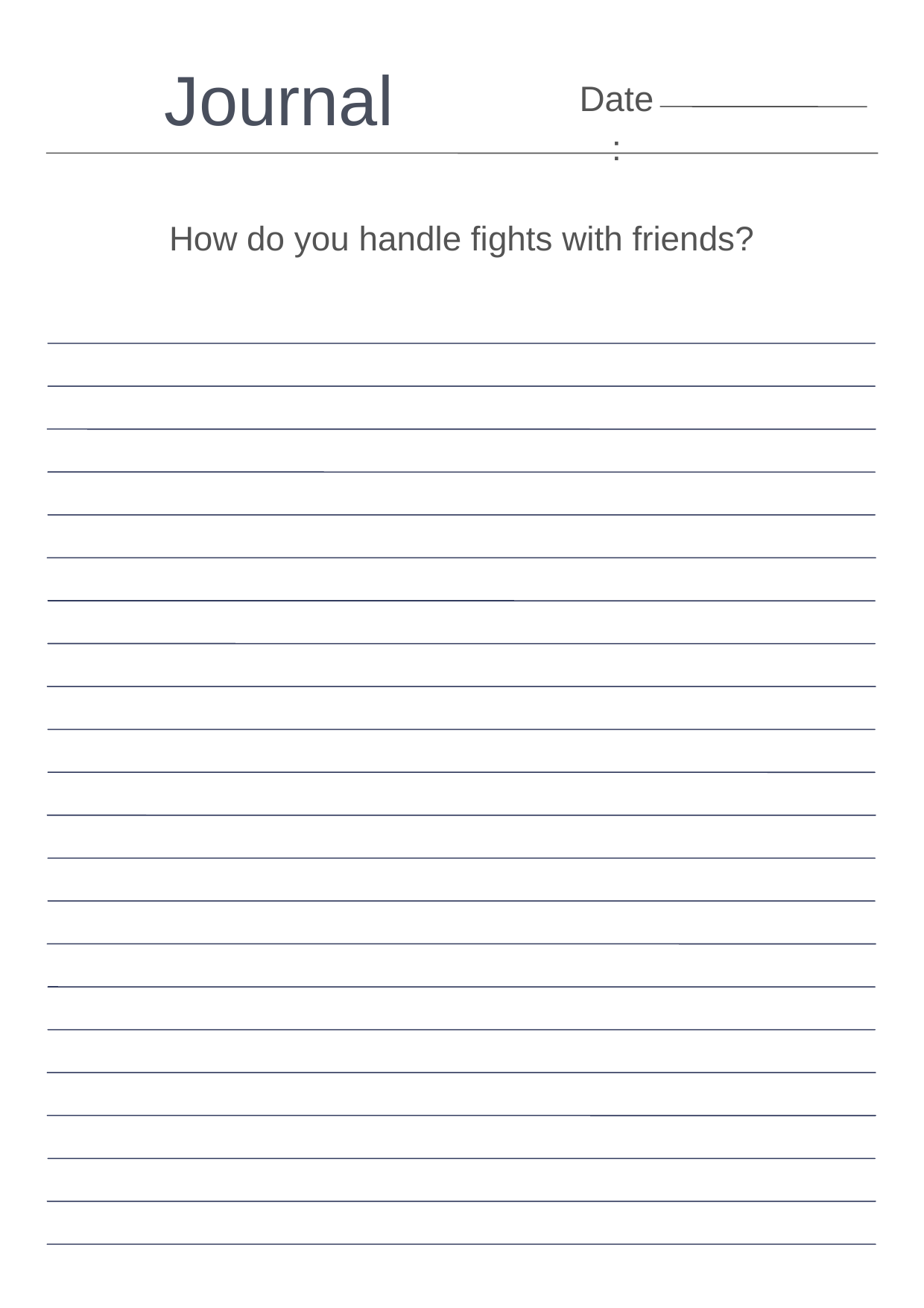

Journal
Date:

How do you handle fights with friends?